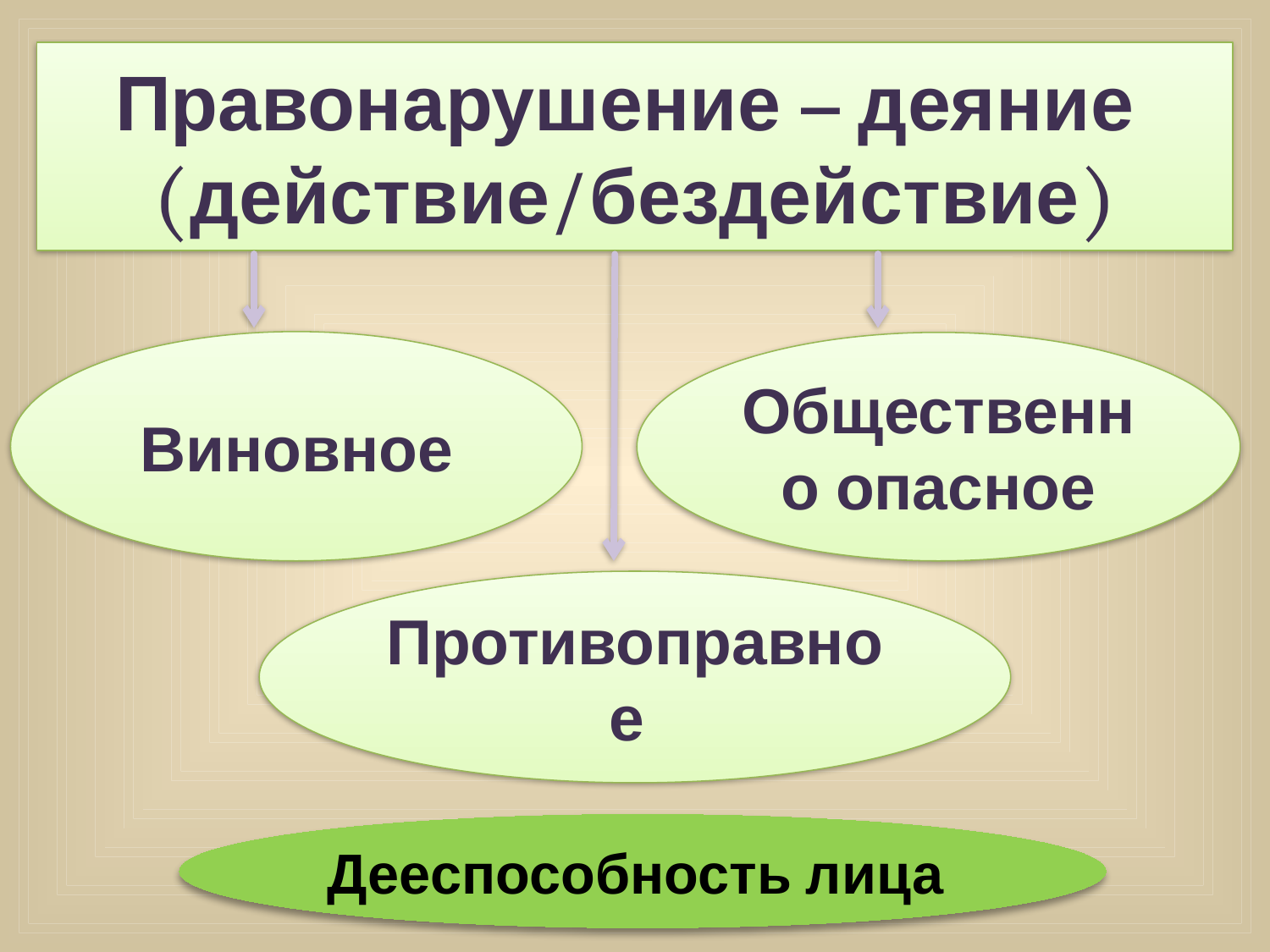

Правонарушение – деяние
(действие/бездействие)
Виновное
Общественно опасное
Противоправное
Дееспособность лица